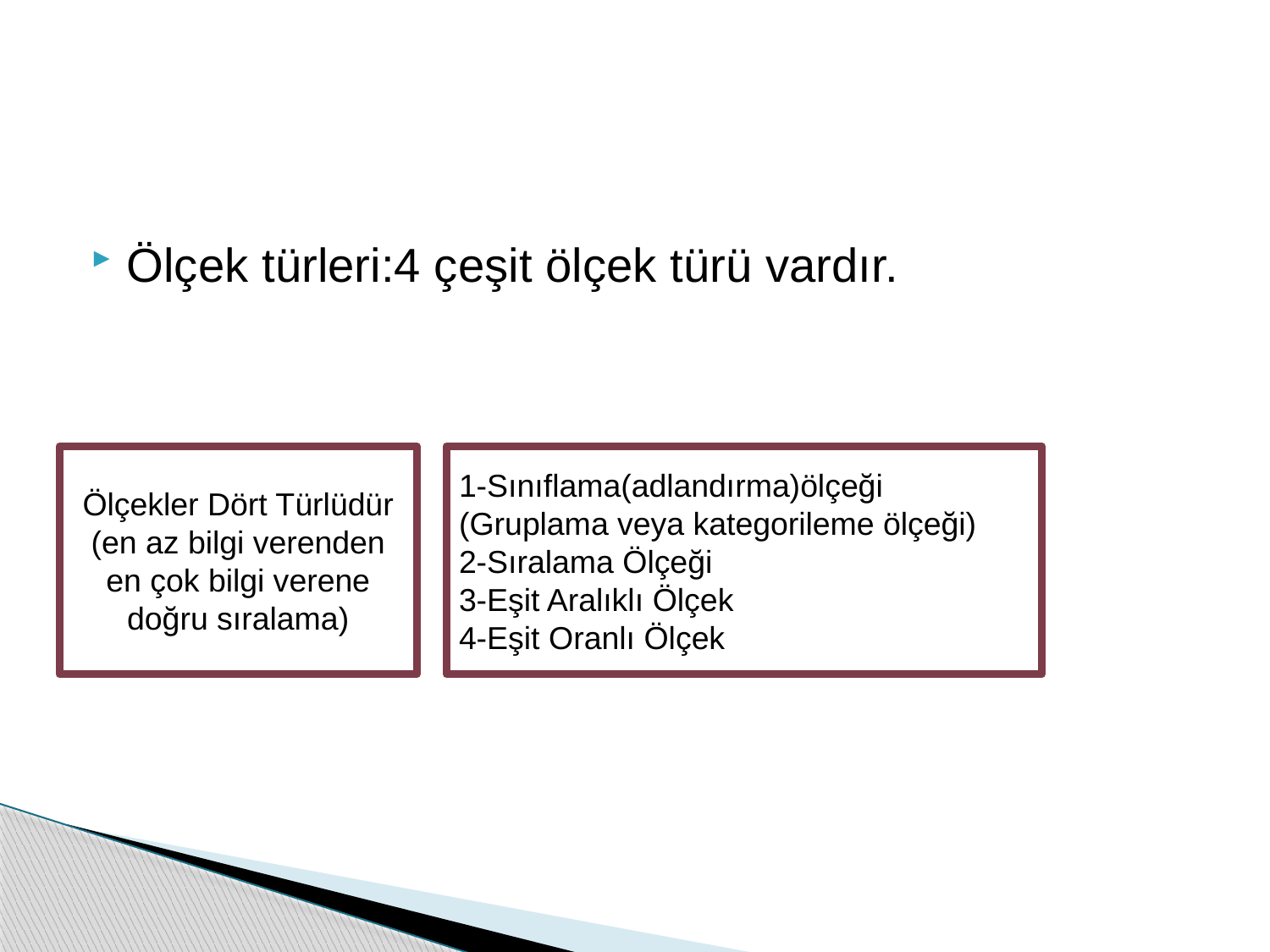

Ölçek türleri:4 çeşit ölçek türü vardır.

Ölçekler Dört Türlüdür
(en az bilgi verenden en çok bilgi verene doğru sıralama)
1-Sınıflama(adlandırma)ölçeği
(Gruplama veya kategorileme ölçeği)
2-Sıralama Ölçeği
3-Eşit Aralıklı Ölçek
4-Eşit Oranlı Ölçek